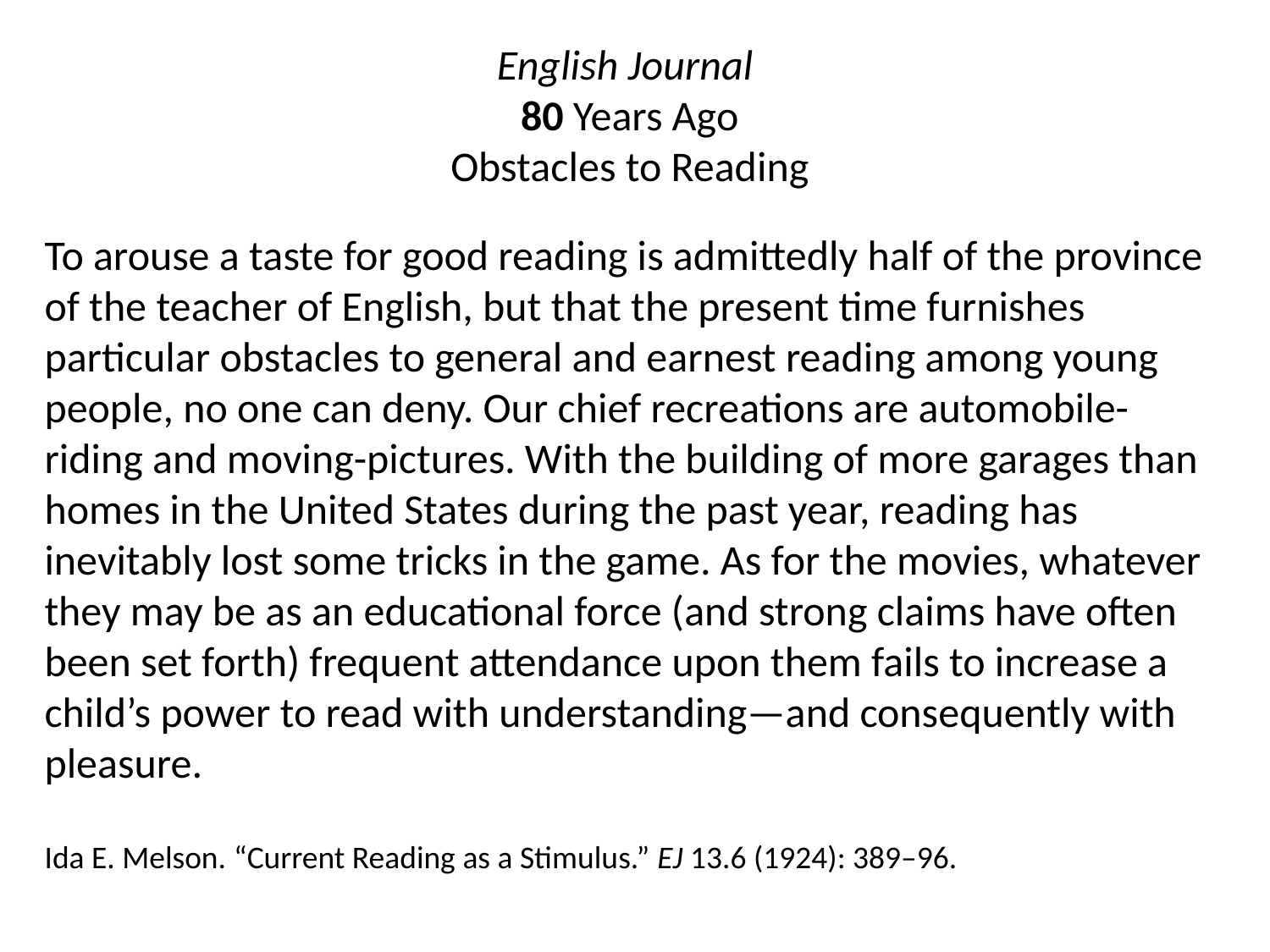

English Journal
80 Years Ago
Obstacles to Reading

To arouse a taste for good reading is admittedly half of the province of the teacher of English, but that the present time furnishes particular obstacles to general and earnest reading among young people, no one can deny. Our chief recreations are automobile-riding and moving-pictures. With the building of more garages than homes in the United States during the past year, reading has inevitably lost some tricks in the game. As for the movies, whatever they may be as an educational force (and strong claims have often been set forth) frequent attendance upon them fails to increase a child’s power to read with understanding—and consequently with pleasure.

Ida E. Melson. “Current Reading as a Stimulus.” EJ 13.6 (1924): 389–96.